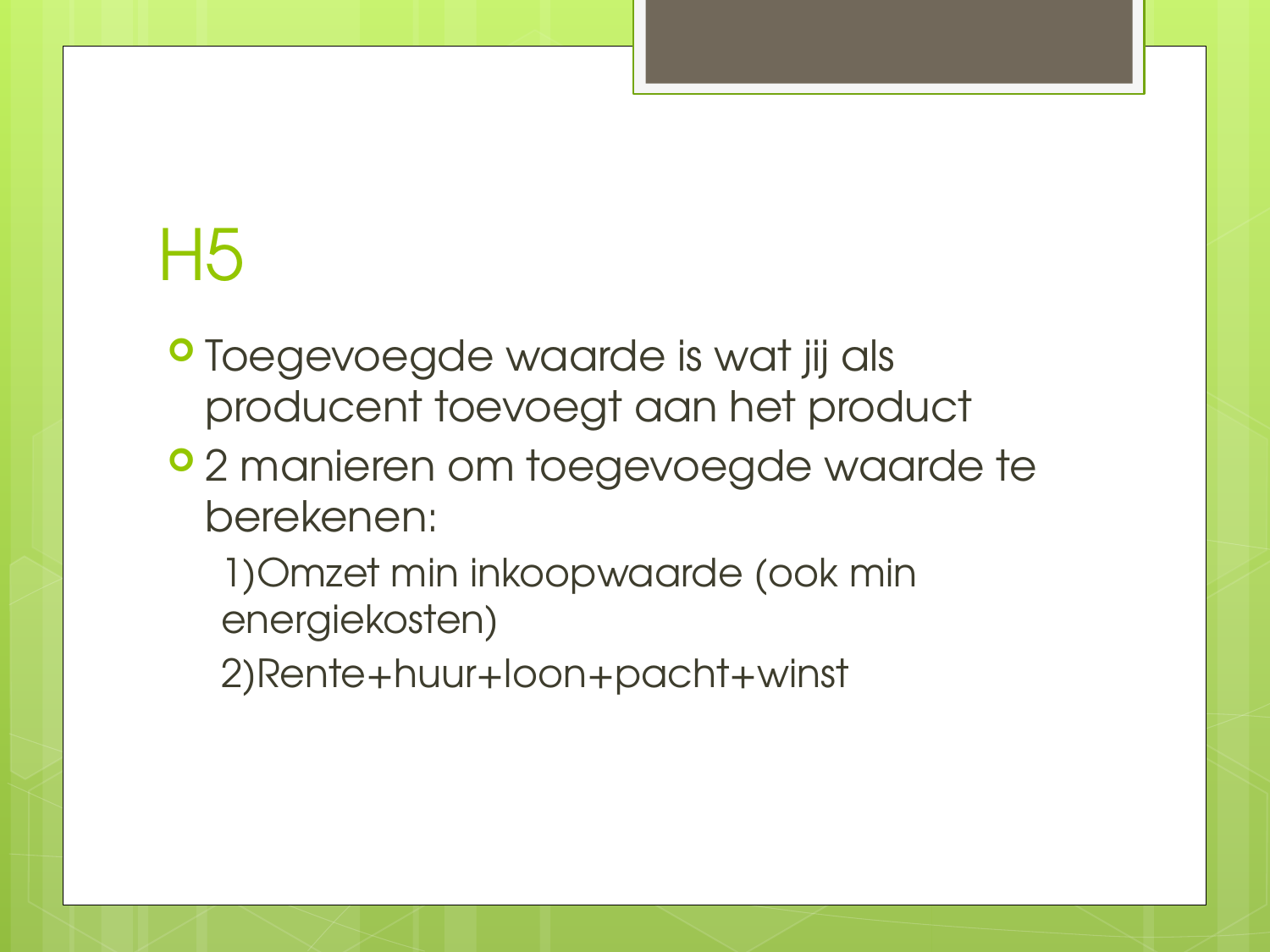

# H5
Toegevoegde waarde is wat jij als producent toevoegt aan het product
2 manieren om toegevoegde waarde te berekenen:
1)Omzet min inkoopwaarde (ook min energiekosten)
2)Rente+huur+loon+pacht+winst